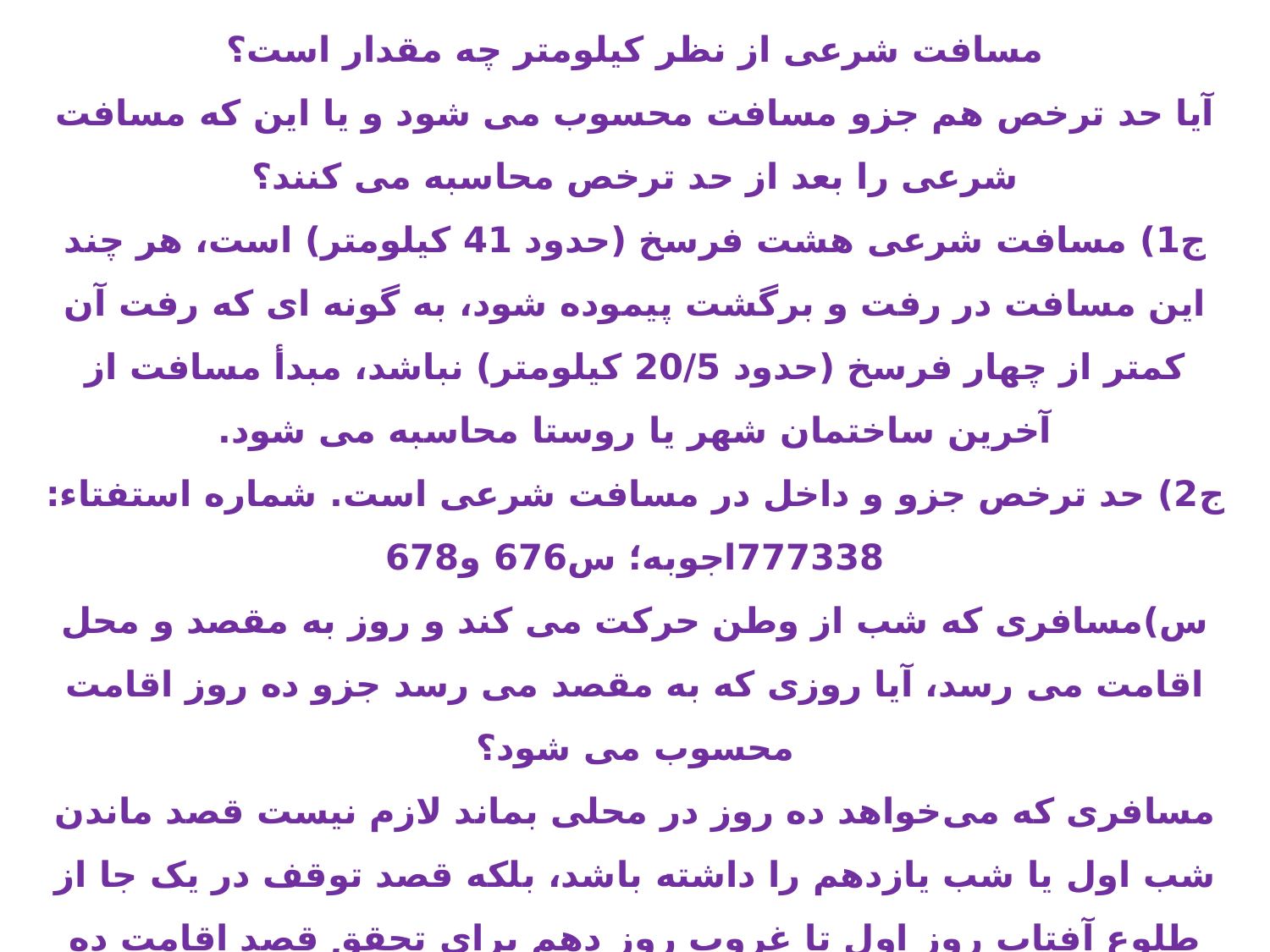

مسافت شرعی از نظر کیلومتر چه مقدار است؟
آیا حد ترخص هم جزو مسافت محسوب می شود و یا این که مسافت شرعی را بعد از حد ترخص محاسبه می کنند؟
ج1) مسافت شرعی هشت فرسخ (حدود 41 کیلومتر) است، هر چند این مسافت در رفت و برگشت پیموده شود، به گونه ای که رفت آن کمتر از چهار فرسخ (حدود 20/5 کیلومتر) نباشد، مبدأ مسافت از آخرین ساختمان شهر یا روستا محاسبه می شود.
ج2) حد ترخص جزو و داخل در مسافت شرعی است. شماره استفتاء: 777338اجوبه؛ س676 و678
س)مسافری که شب از وطن حرکت می کند و روز به مقصد و محل اقامت می رسد، آیا روزی که به مقصد می رسد جزو ده روز اقامت محسوب می شود؟
مسافری که می‌خواهد ده روز در محلی بماند لازم نیست قصد ماندن شب اول یا شب یازدهم را داشته باشد، بلکه قصد توقف در یک جا از طلوع آفتاب روز اول تا غروب روز دهم برای تحقق قصد اقامت ده روز کافی است و اگر بین روز به محل اقامت برسد، در صورتی که قصد داشته باشد تا همان ساعت از روز یازدهم، در محل اقامت بماند، قصد ده روز محقق می شود.
شماره استفتاء: 775378درس خارج فقه آقا؛ جلسه 257، 1396/9/14